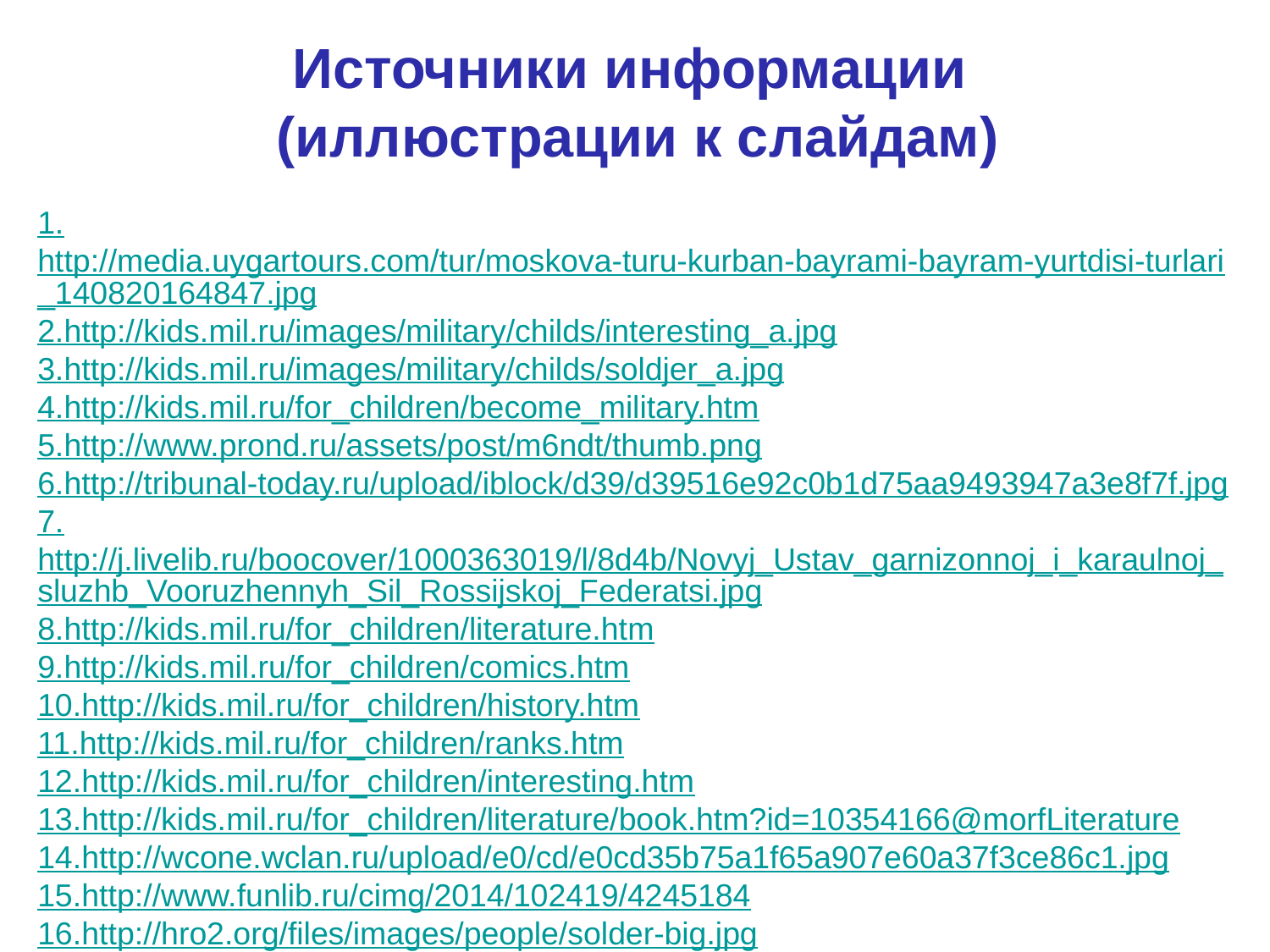

Источники информации
(иллюстрации к слайдам)
1.http://media.uygartours.com/tur/moskova-turu-kurban-bayrami-bayram-yurtdisi-turlari_140820164847.jpg
2.http://kids.mil.ru/images/military/childs/interesting_a.jpg
3.http://kids.mil.ru/images/military/childs/soldjer_a.jpg
4.http://kids.mil.ru/for_children/become_military.htm
5.http://www.prond.ru/assets/post/m6ndt/thumb.png
6.http://tribunal-today.ru/upload/iblock/d39/d39516e92c0b1d75aa9493947a3e8f7f.jpg
7.http://j.livelib.ru/boocover/1000363019/l/8d4b/Novyj_Ustav_garnizonnoj_i_karaulnoj_sluzhb_Vooruzhennyh_Sil_Rossijskoj_Federatsi.jpg
8.http://kids.mil.ru/for_children/literature.htm
9.http://kids.mil.ru/for_children/comics.htm
10.http://kids.mil.ru/for_children/history.htm
11.http://kids.mil.ru/for_children/ranks.htm
12.http://kids.mil.ru/for_children/interesting.htm
13.http://kids.mil.ru/for_children/literature/book.htm?id=10354166@morfLiterature
14.http://wcone.wclan.ru/upload/e0/cd/e0cd35b75a1f65a907e60a37f3ce86c1.jpg
15.http://www.funlib.ru/cimg/2014/102419/4245184
16.http://hro2.org/files/images/people/solder-big.jpg